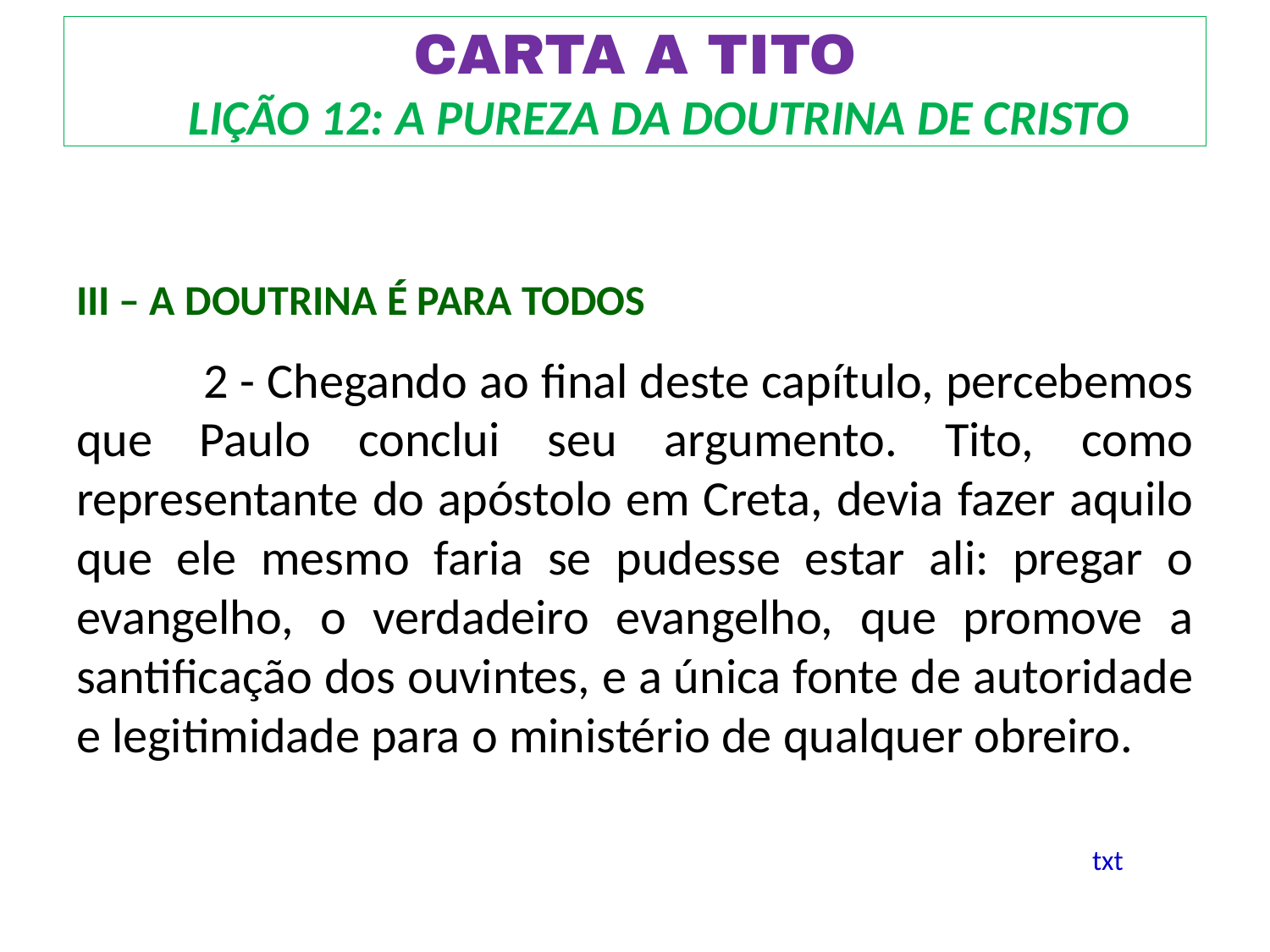

# CARTA A TITO LIÇÃO 12: A PUREZA DA DOUTRINA DE CRISTO
III – A DOUTRINA É PARA TODOS

	2 - Chegando ao final deste capítulo, percebemos que Paulo conclui seu argumento. Tito, como representante do apóstolo em Creta, devia fazer aquilo que ele mesmo faria se pudesse estar ali: pregar o evangelho, o verdadeiro evangelho, que promove a santificação dos ouvintes, e a única fonte de autoridade e legitimidade para o ministério de qualquer obreiro.

								txt